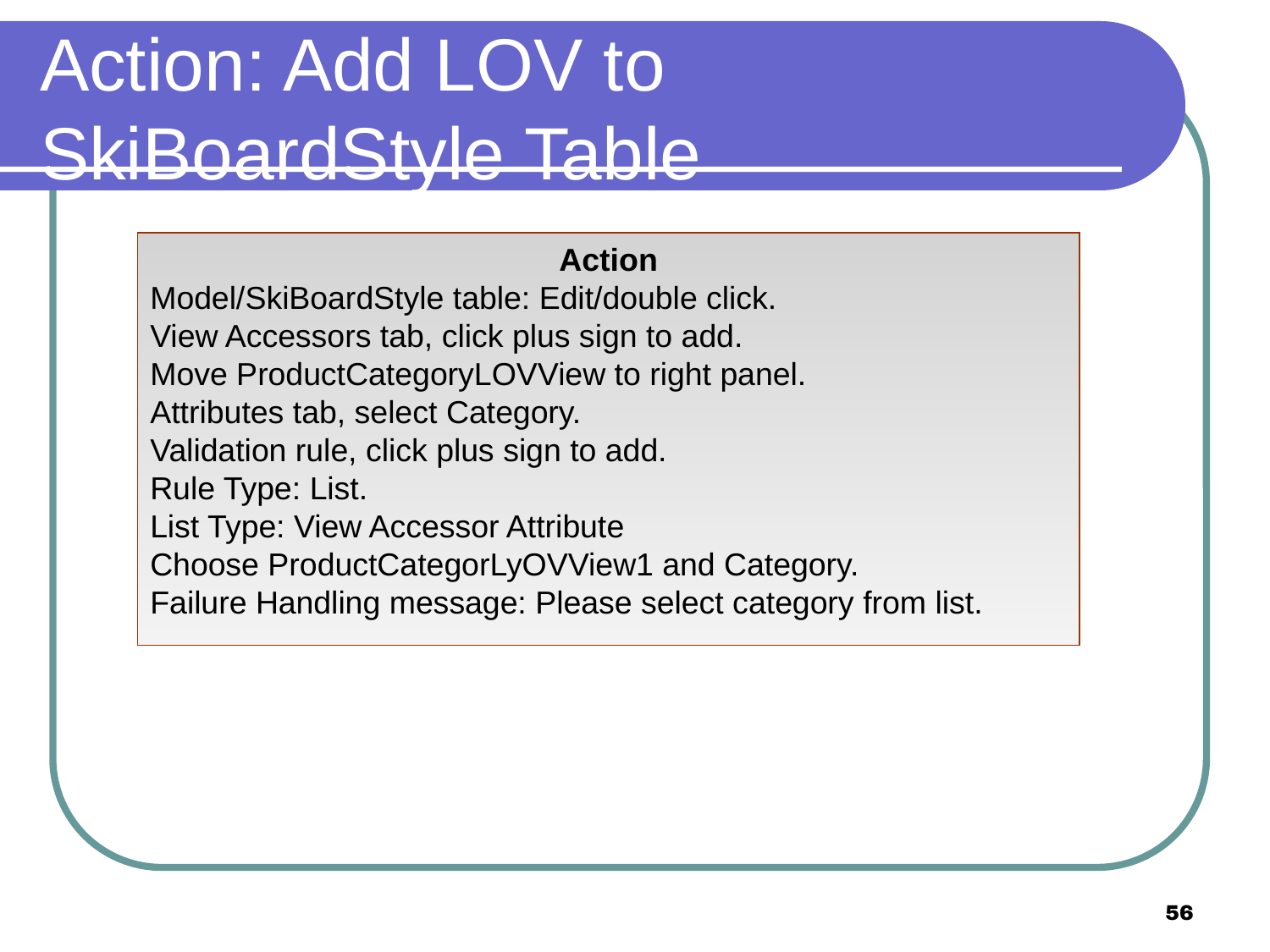

# Action: Add LOV to SkiBoardStyle Table
Action
Model/SkiBoardStyle table: Edit/double click.
View Accessors tab, click plus sign to add.
Move ProductCategoryLOVView to right panel.
Attributes tab, select Category.
Validation rule, click plus sign to add.
Rule Type: List.
List Type: View Accessor Attribute
Choose ProductCategorLyOVView1 and Category.
Failure Handling message: Please select category from list.

56